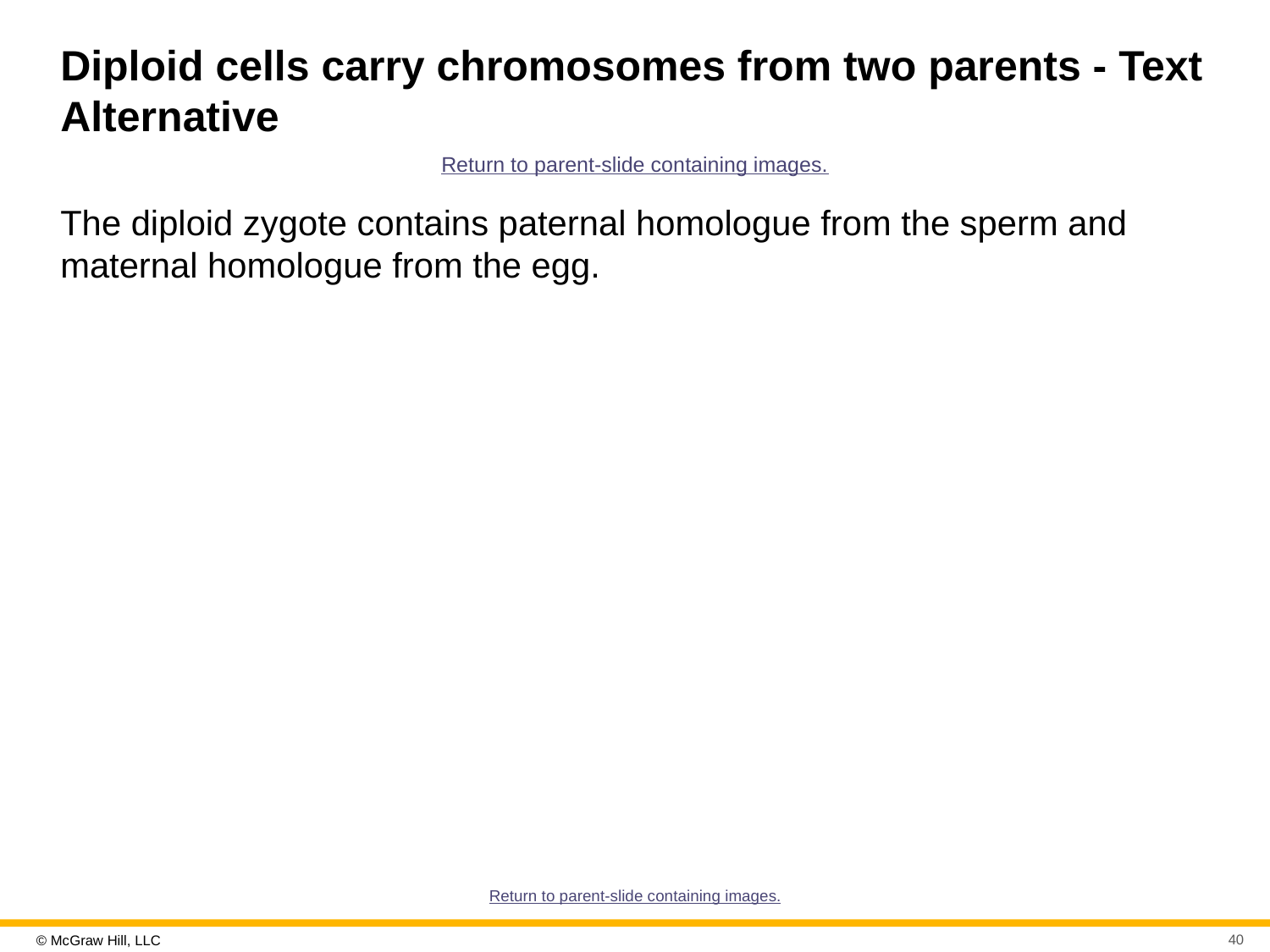

# Diploid cells carry chromosomes from two parents - Text Alternative
Return to parent-slide containing images.
The diploid zygote contains paternal homologue from the sperm and maternal homologue from the egg.
Return to parent-slide containing images.
40